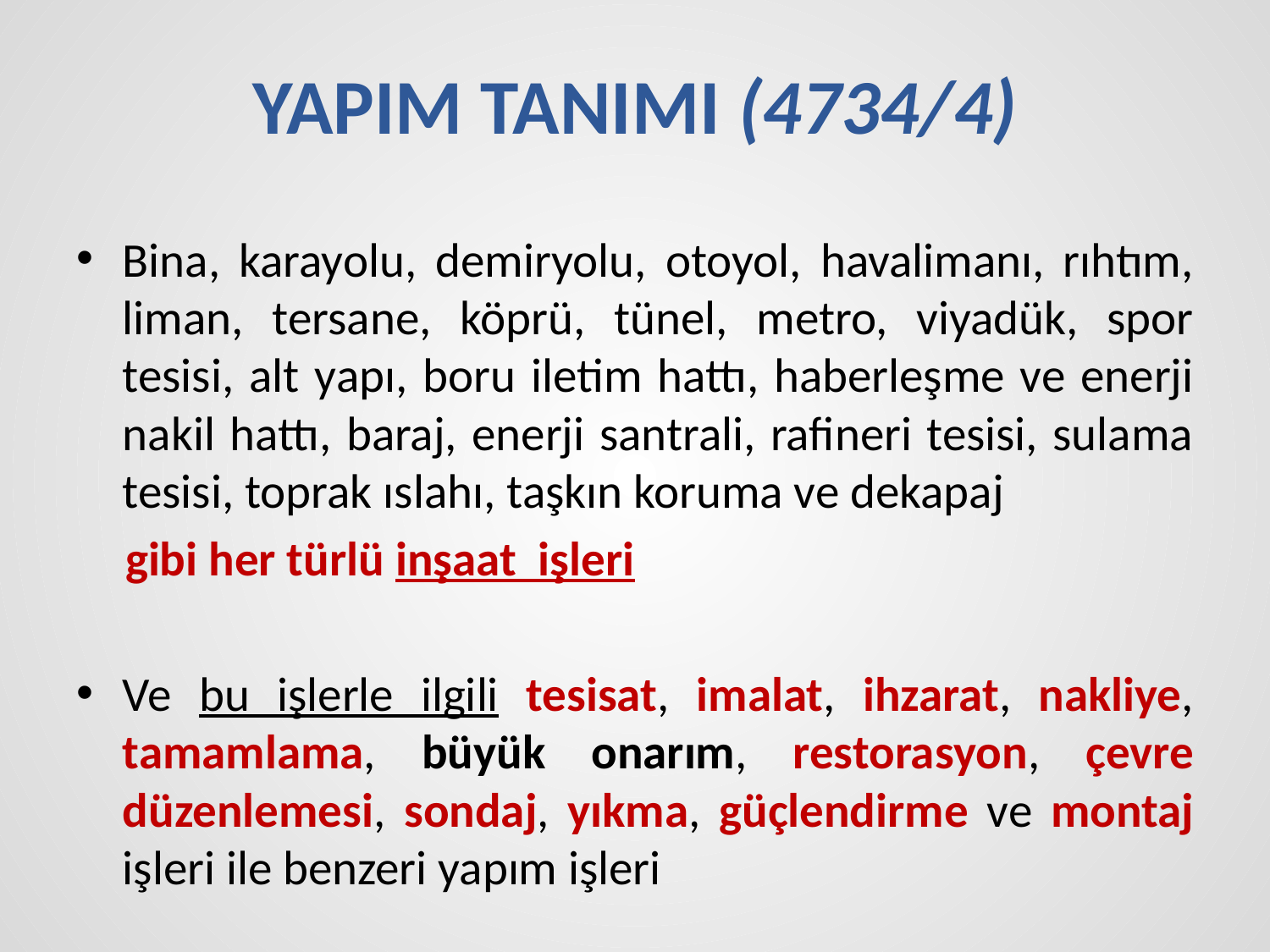

# YAPIM TANIMI (4734/4)
Bina, karayolu, demiryolu, otoyol, havalimanı, rıhtım, liman, tersane, köprü, tünel, metro, viyadük, spor tesisi, alt yapı, boru iletim hattı, haberleşme ve enerji nakil hattı, baraj, enerji santrali, rafineri tesisi, sulama tesisi, toprak ıslahı, taşkın koruma ve dekapaj
gibi her türlü inşaat  işleri

Ve bu işlerle ilgili tesisat, imalat, ihzarat, nakliye, tamamlama, büyük onarım, restorasyon, çevre düzenlemesi, sondaj, yıkma, güçlendirme ve montaj işleri ile benzeri yapım işleri